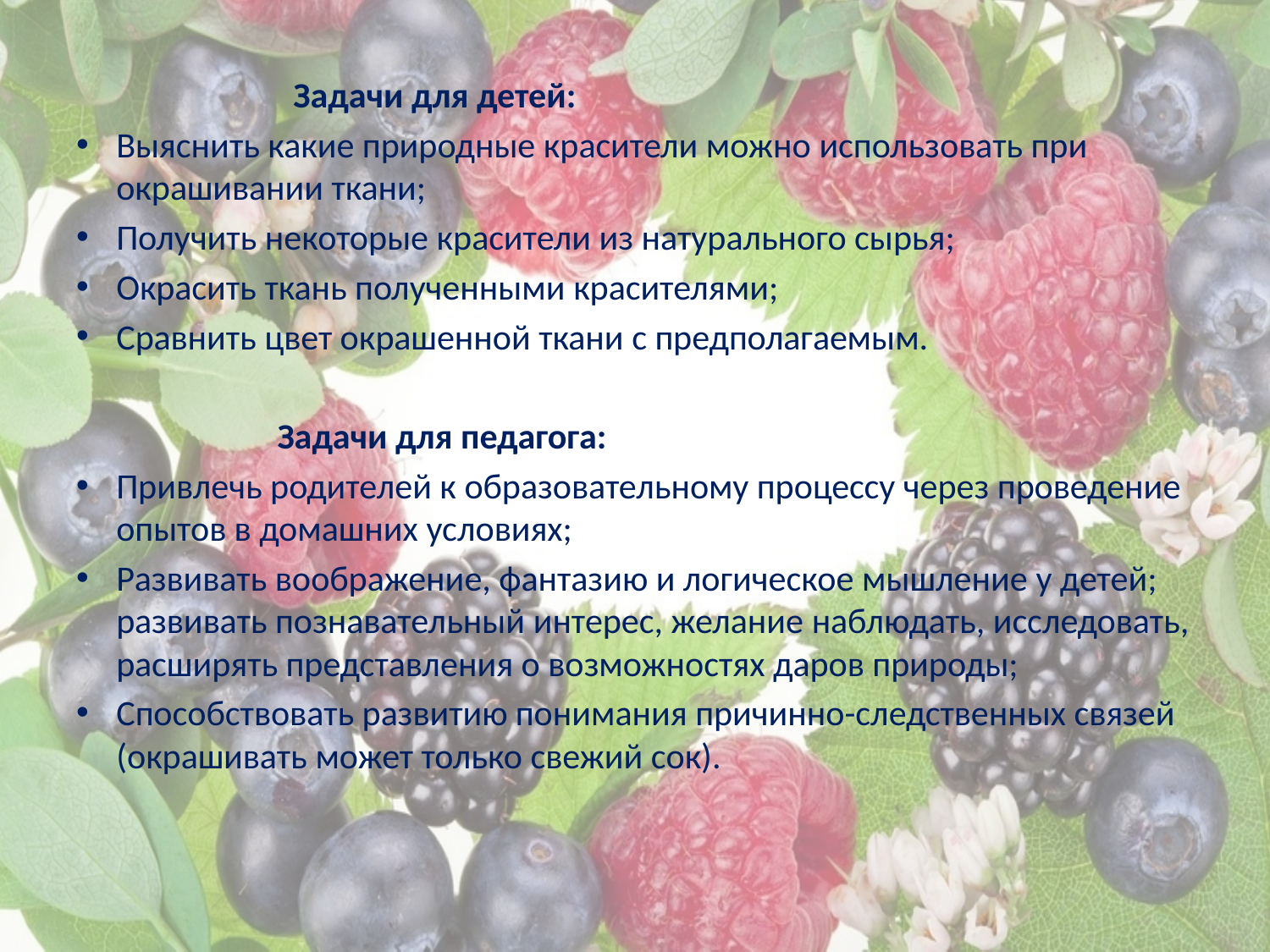

#
                           Задачи для детей:
Выяснить какие природные красители можно использовать при окрашивании ткани;
Получить некоторые красители из натурального сырья;
Окрасить ткань полученными красителями;
Сравнить цвет окрашенной ткани с предполагаемым.

                         Задачи для педагога:
Привлечь родителей к образовательному процессу через проведение опытов в домашних условиях;
Развивать воображение, фантазию и логическое мышление у детей; развивать познавательный интерес, желание наблюдать, исследовать, расширять представления о возможностях даров природы;
Способствовать развитию понимания причинно-следственных связей (окрашивать может только свежий сок).